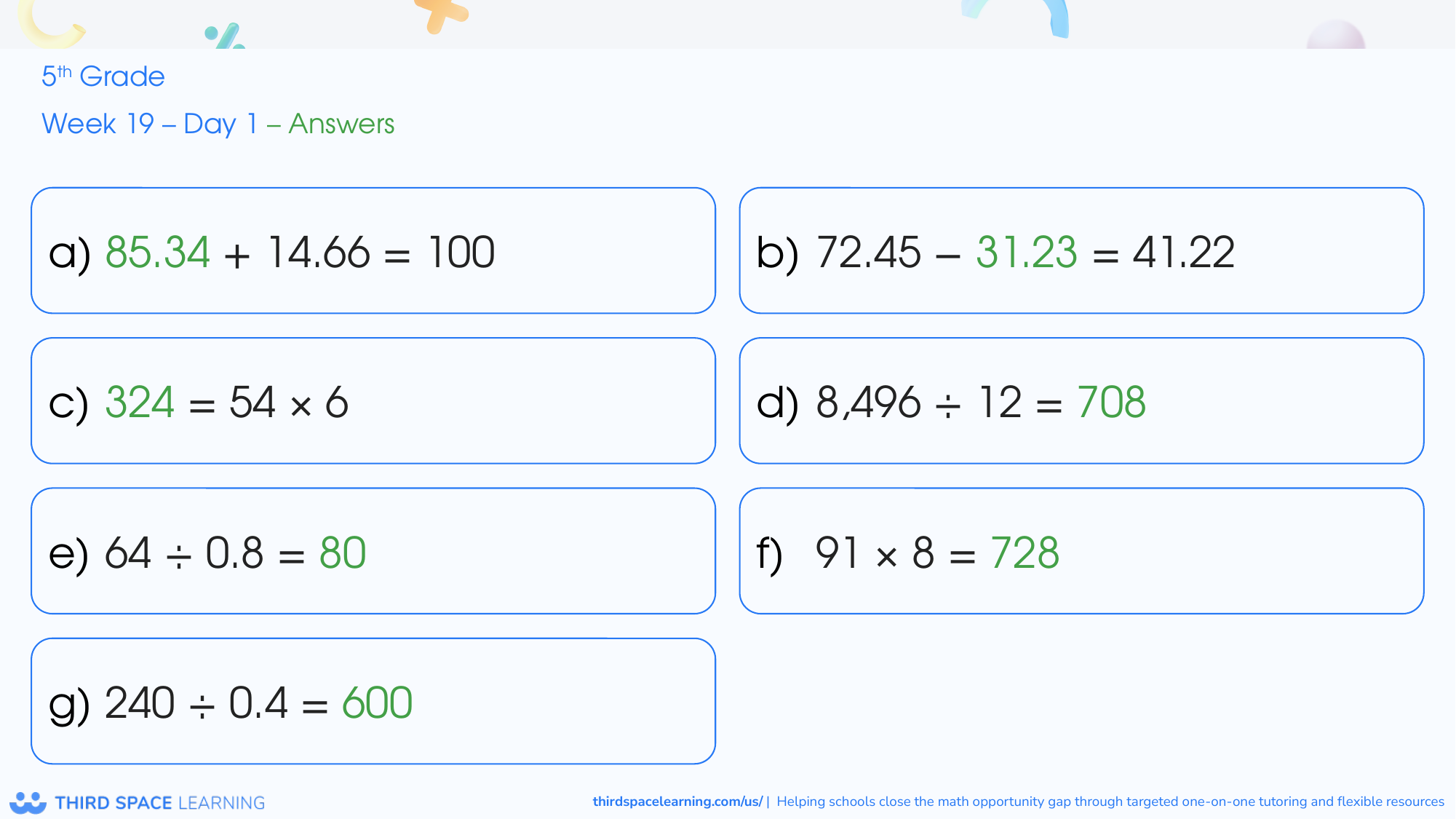

5th Grade
Week 19 – Day 1 – Answers
85.34 + 14.66 = 100
72.45 − 31.23 = 41.22
324 = 54 × 6
8,496 ÷ 12 = 708
64 ÷ 0.8 = 80
91 × 8 = 728
240 ÷ 0.4 = 600